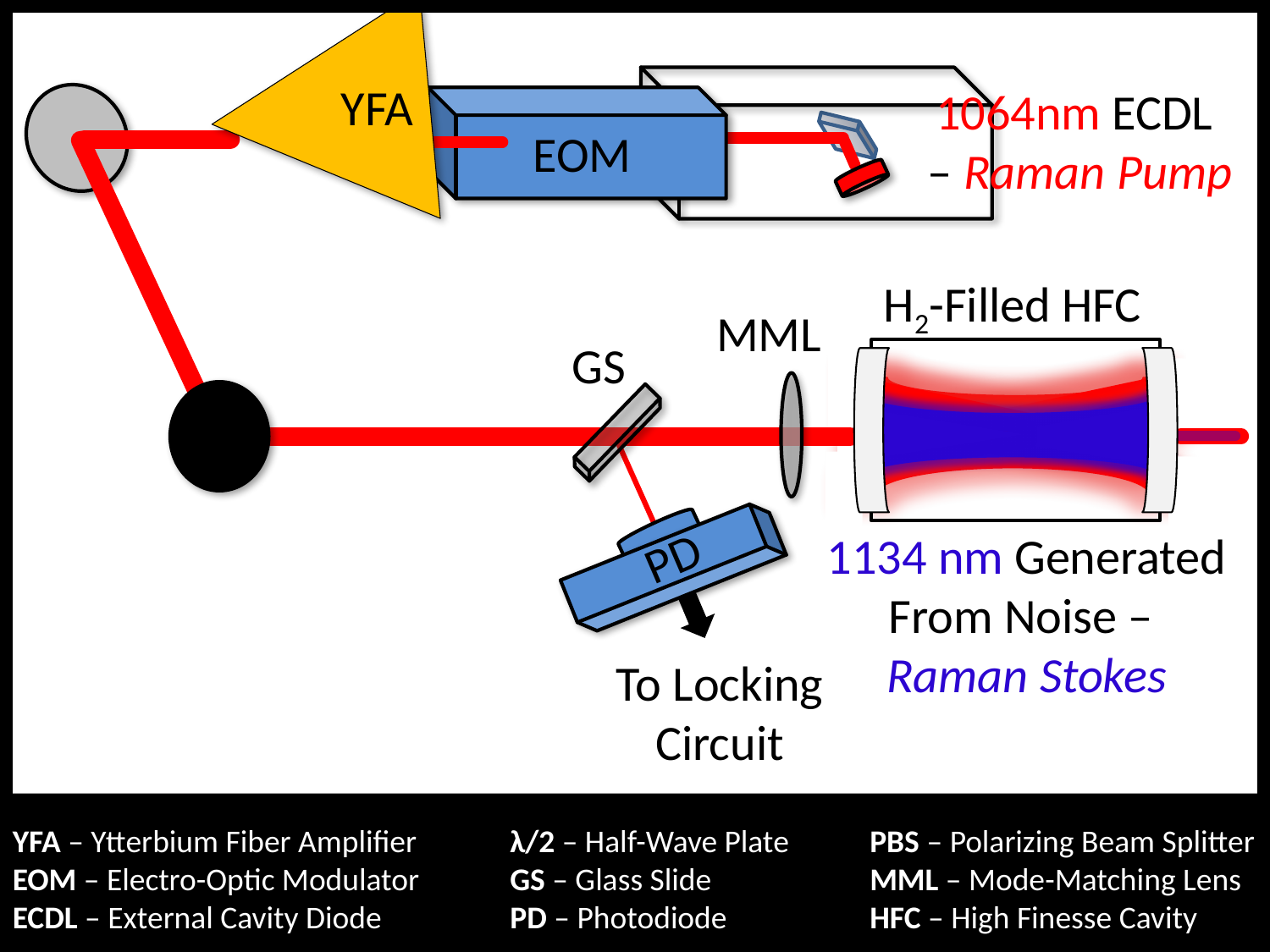

YFA
1064nm ECDL
 – Raman Pump

EOM

H2-Filled HFC
MML

GS

1134 nm Generated From Noise –
Raman Stokes
PD

To Locking Circuit

YFA – Ytterbium Fiber Amplifier
EOM – Electro-Optic Modulator
ECDL – External Cavity Diode Laser
λ/2 – Half-Wave Plate
GS – Glass Slide
PD – Photodiode
PBS – Polarizing Beam Splitter
MML – Mode-Matching Lens
HFC – High Finesse Cavity